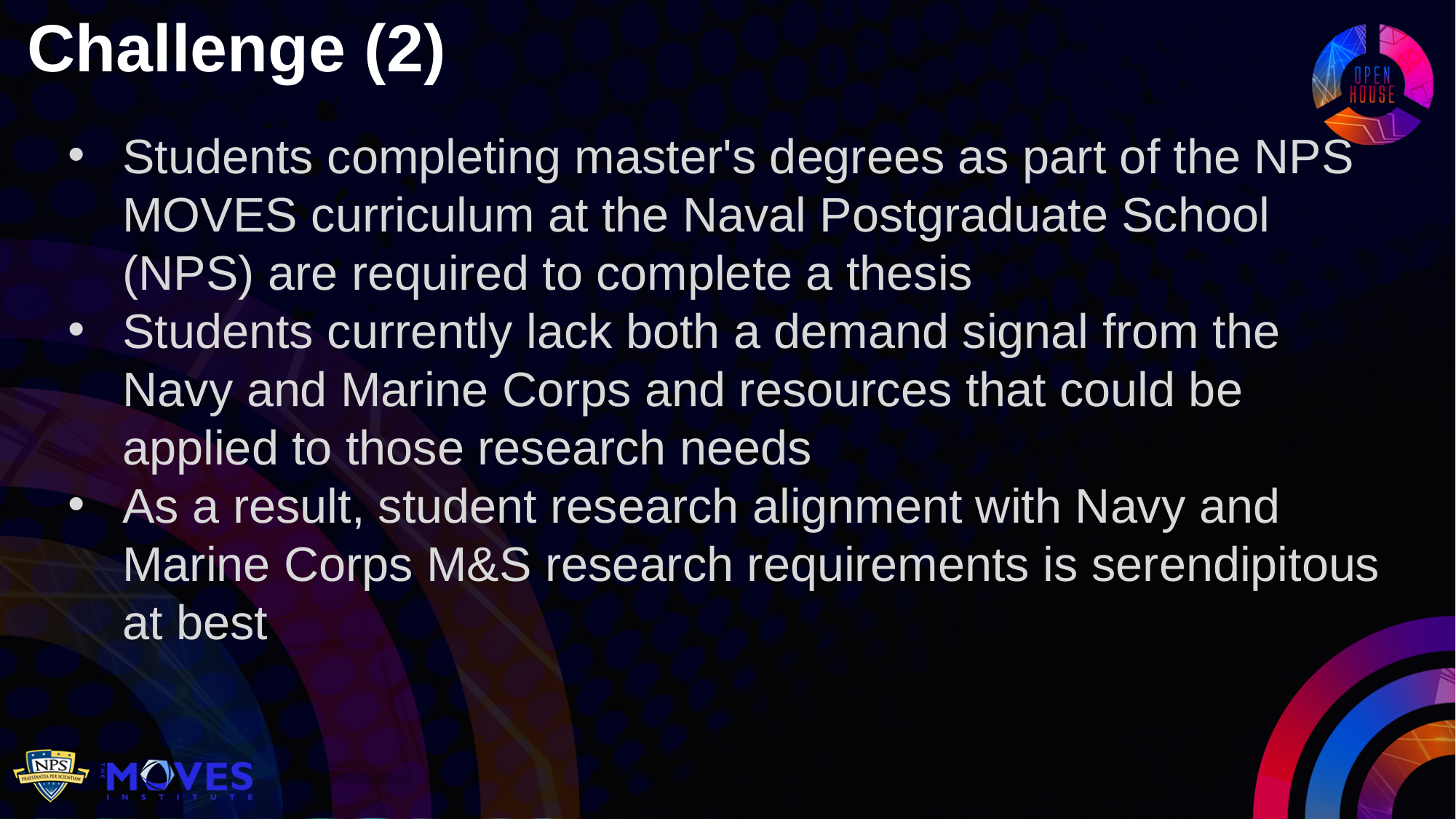

Challenge (2)
Students completing master's degrees as part of the NPS MOVES curriculum at the Naval Postgraduate School (NPS) are required to complete a thesis
Students currently lack both a demand signal from the Navy and Marine Corps and resources that could be applied to those research needs
As a result, student research alignment with Navy and Marine Corps M&S research requirements is serendipitous at best